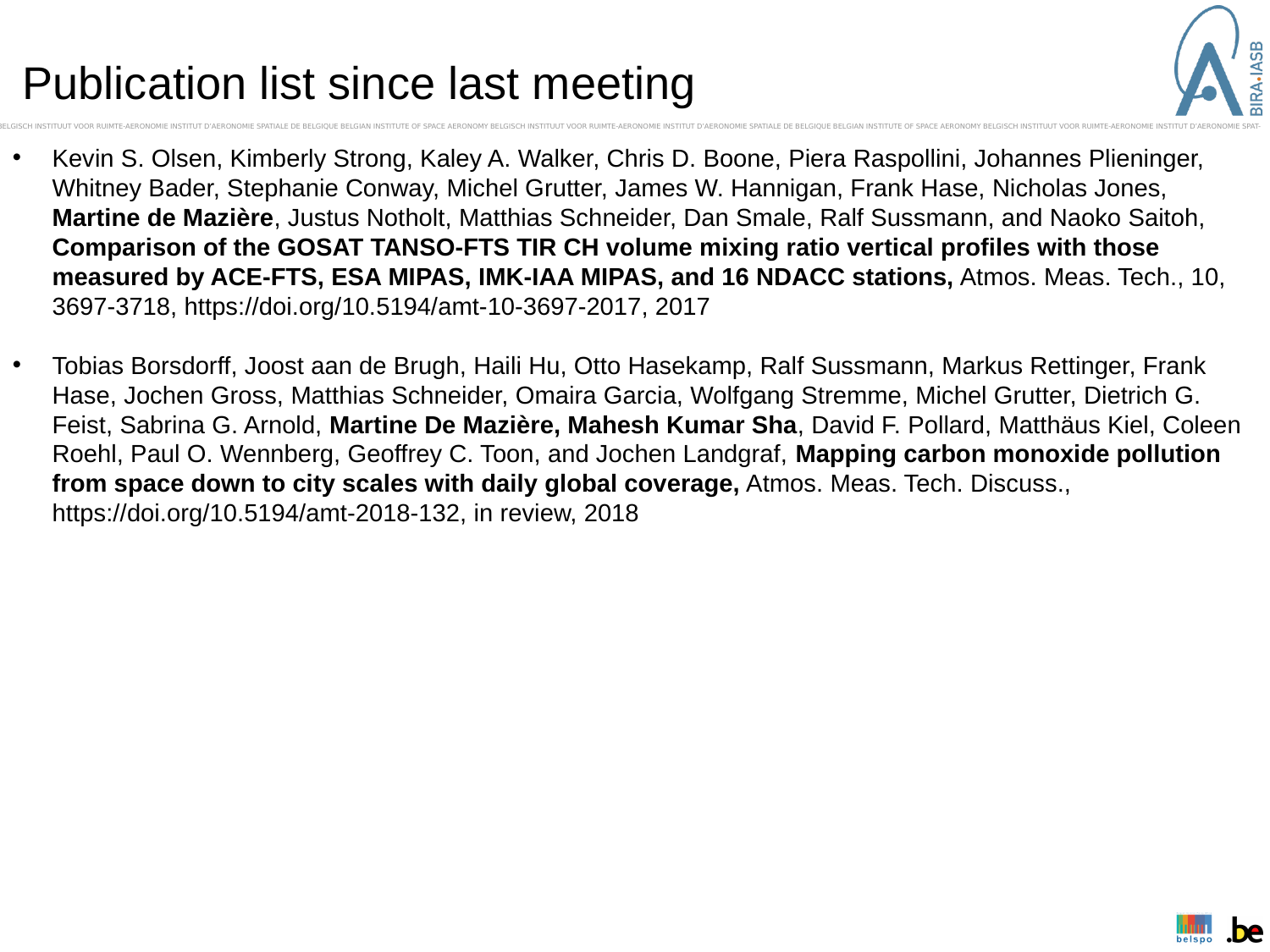

Publication list since last meeting
Kevin S. Olsen, Kimberly Strong, Kaley A. Walker, Chris D. Boone, Piera Raspollini, Johannes Plieninger, Whitney Bader, Stephanie Conway, Michel Grutter, James W. Hannigan, Frank Hase, Nicholas Jones, Martine de Mazière, Justus Notholt, Matthias Schneider, Dan Smale, Ralf Sussmann, and Naoko Saitoh, Comparison of the GOSAT TANSO-FTS TIR CH volume mixing ratio vertical profiles with those measured by ACE-FTS, ESA MIPAS, IMK-IAA MIPAS, and 16 NDACC stations, Atmos. Meas. Tech., 10, 3697-3718, https://doi.org/10.5194/amt-10-3697-2017, 2017

Tobias Borsdorff, Joost aan de Brugh, Haili Hu, Otto Hasekamp, Ralf Sussmann, Markus Rettinger, Frank Hase, Jochen Gross, Matthias Schneider, Omaira Garcia, Wolfgang Stremme, Michel Grutter, Dietrich G. Feist, Sabrina G. Arnold, Martine De Mazière, Mahesh Kumar Sha, David F. Pollard, Matthäus Kiel, Coleen Roehl, Paul O. Wennberg, Geoffrey C. Toon, and Jochen Landgraf, Mapping carbon monoxide pollution from space down to city scales with daily global coverage, Atmos. Meas. Tech. Discuss., https://doi.org/10.5194/amt-2018-132, in review, 2018